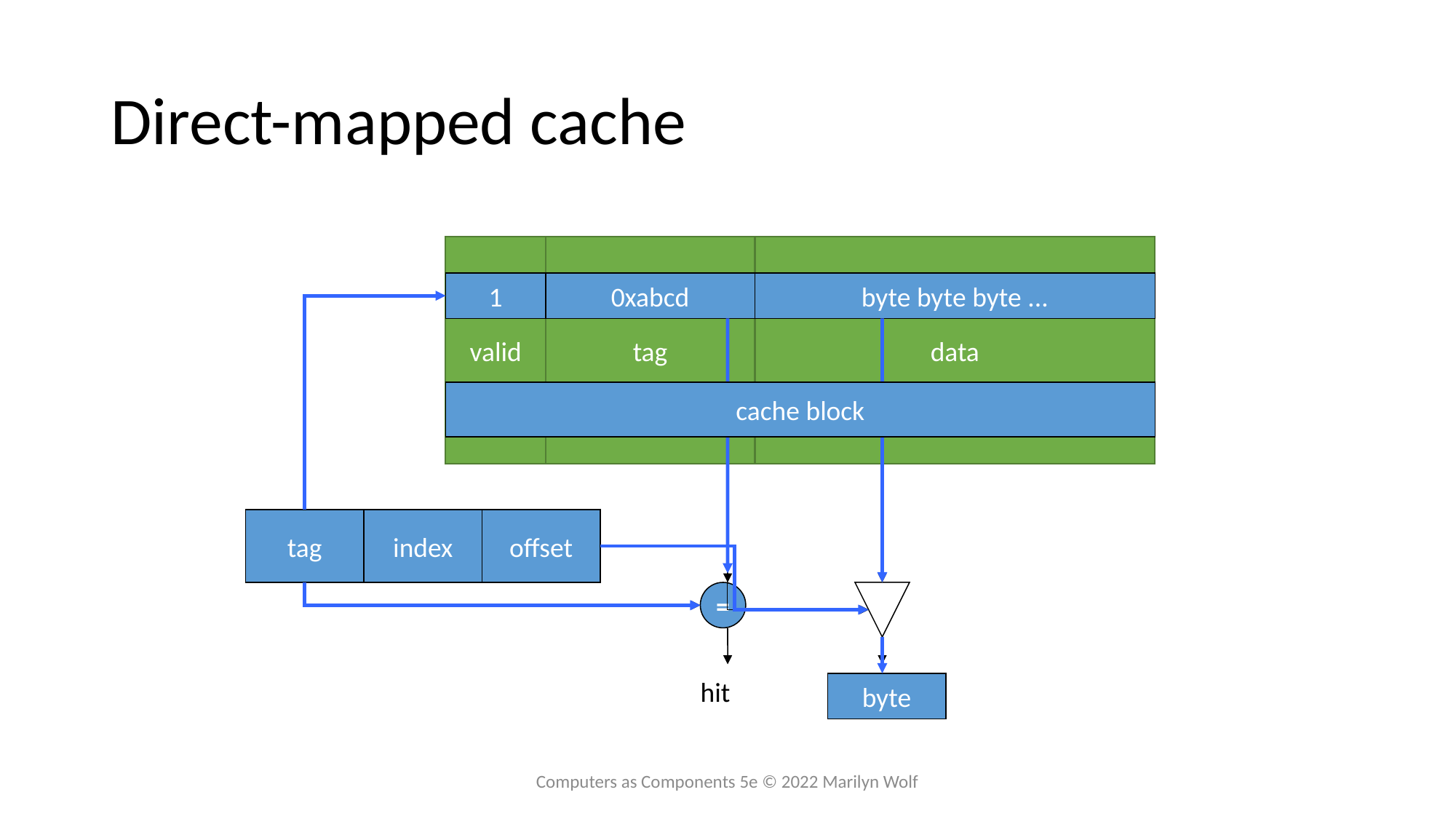

# Direct-mapped cache
valid
tag
data
1
0xabcd
byte byte byte ...

byte
cache block

tag
index
offset
=

value
hit
Computers as Components 5e © 2022 Marilyn Wolf